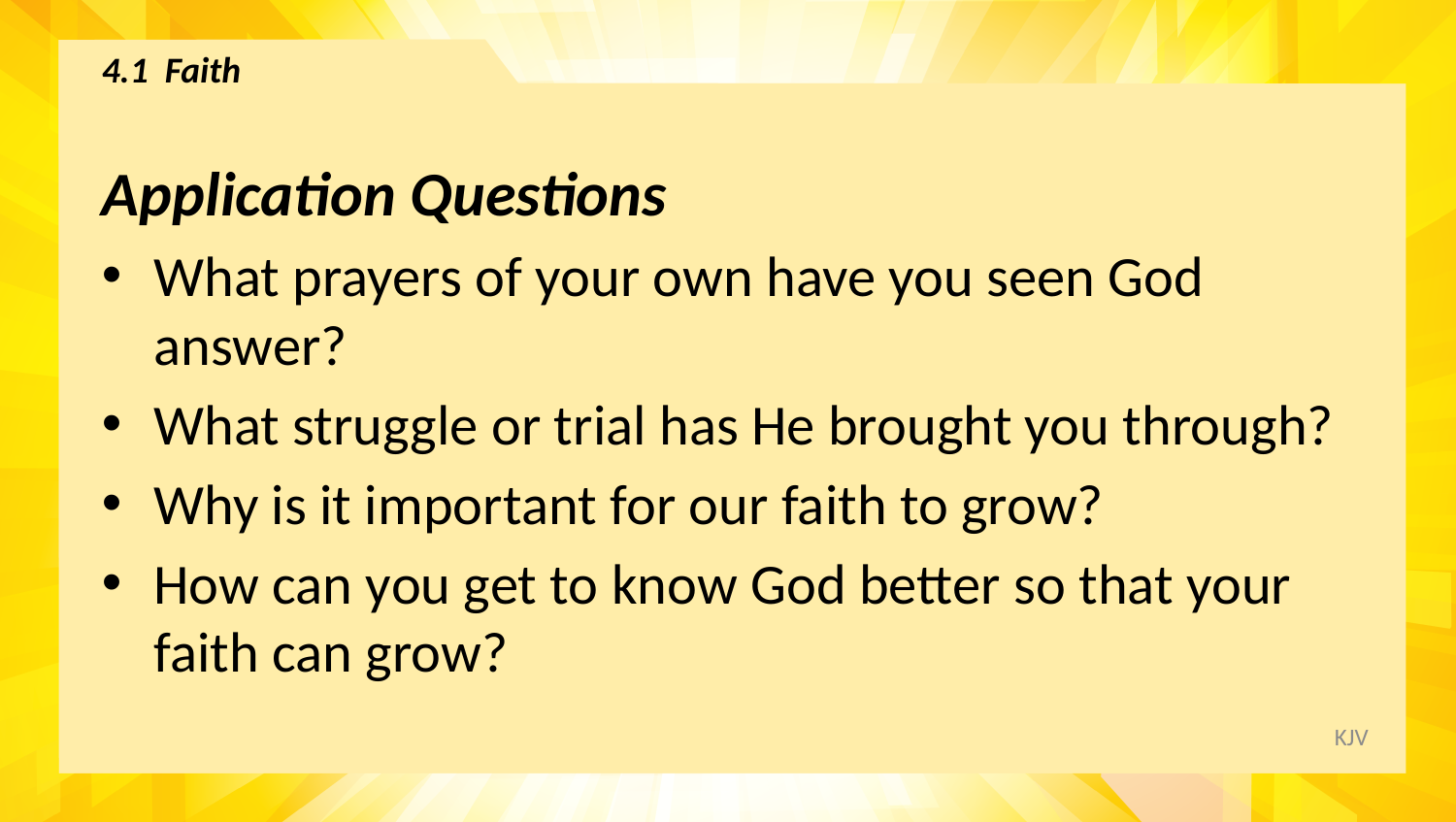

# 4.1  Faith
Application Questions
What prayers of your own have you seen God answer?
What struggle or trial has He brought you through?
Why is it important for our faith to grow?
How can you get to know God better so that your faith can grow?
KJV